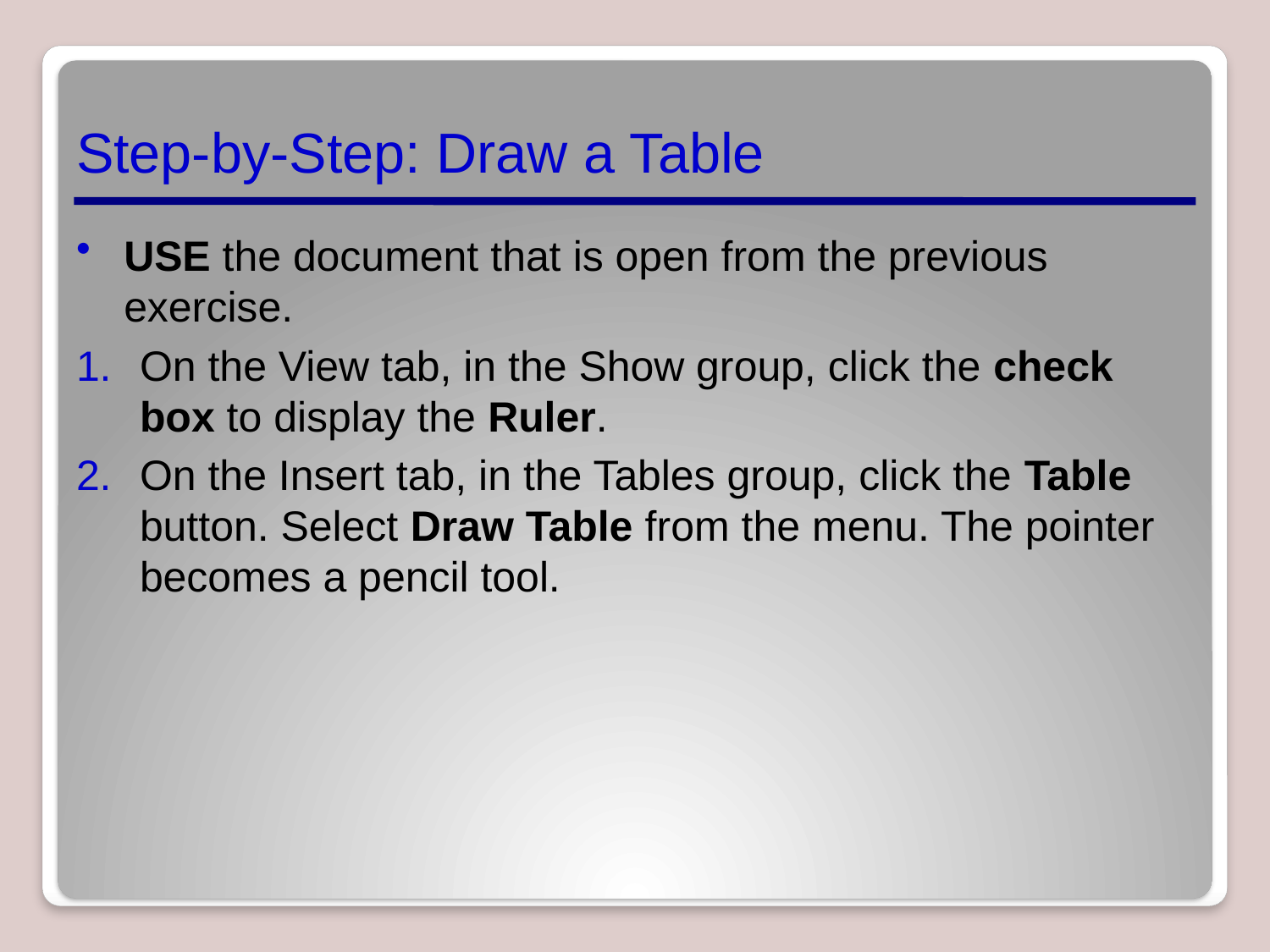

# Step-by-Step: Draw a Table
USE the document that is open from the previous exercise.
On the View tab, in the Show group, click the check box to display the Ruler.
On the Insert tab, in the Tables group, click the Table button. Select Draw Table from the menu. The pointer becomes a pencil tool.